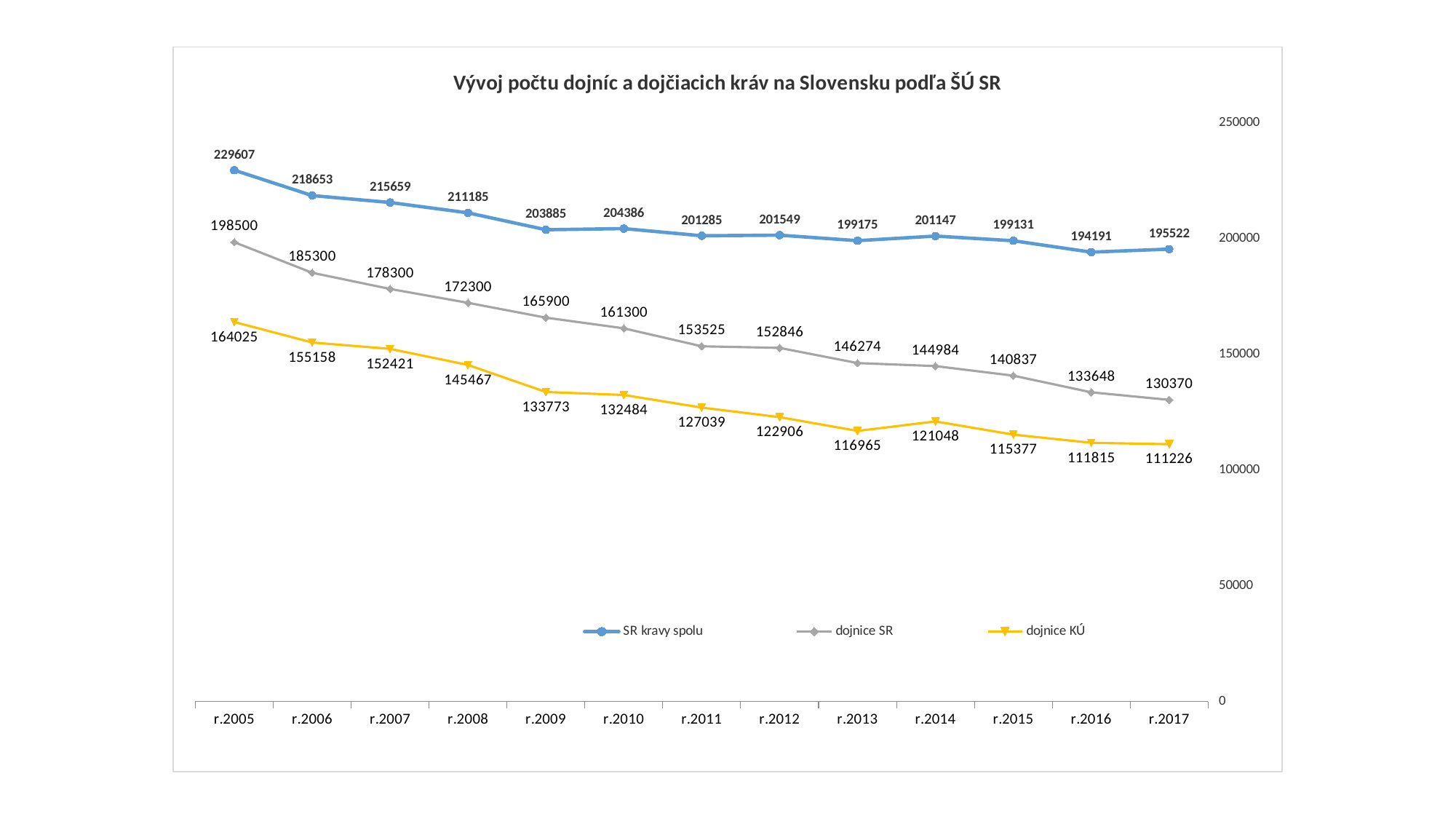

### Chart: Vývoj počtu dojníc a dojčiacich kráv na Slovensku podľa ŠÚ SR

| Category | SR kravy spolu | dojnice SR | dojnice KÚ |
|---|---|---|---|
| r.2005 | 229607.0 | 198500.0 | 164025.0 |
| r.2006 | 218653.0 | 185300.0 | 155158.0 |
| r.2007 | 215659.0 | 178300.0 | 152421.0 |
| r.2008 | 211185.0 | 172300.0 | 145467.0 |
| r.2009 | 203885.0 | 165900.0 | 133773.0 |
| r.2010 | 204386.0 | 161300.0 | 132484.0 |
| r.2011 | 201285.0 | 153525.0 | 127039.0 |
| r.2012 | 201549.0 | 152846.0 | 122906.0 |
| r.2013 | 199175.0 | 146274.0 | 116965.0 |
| r.2014 | 201147.0 | 144984.0 | 121048.0 |
| r.2015 | 199131.0 | 140837.0 | 115377.0 |
| r.2016 | 194191.0 | 133648.0 | 111815.0 |
| r.2017 | 195522.0 | 130370.0 | 111226.0 |